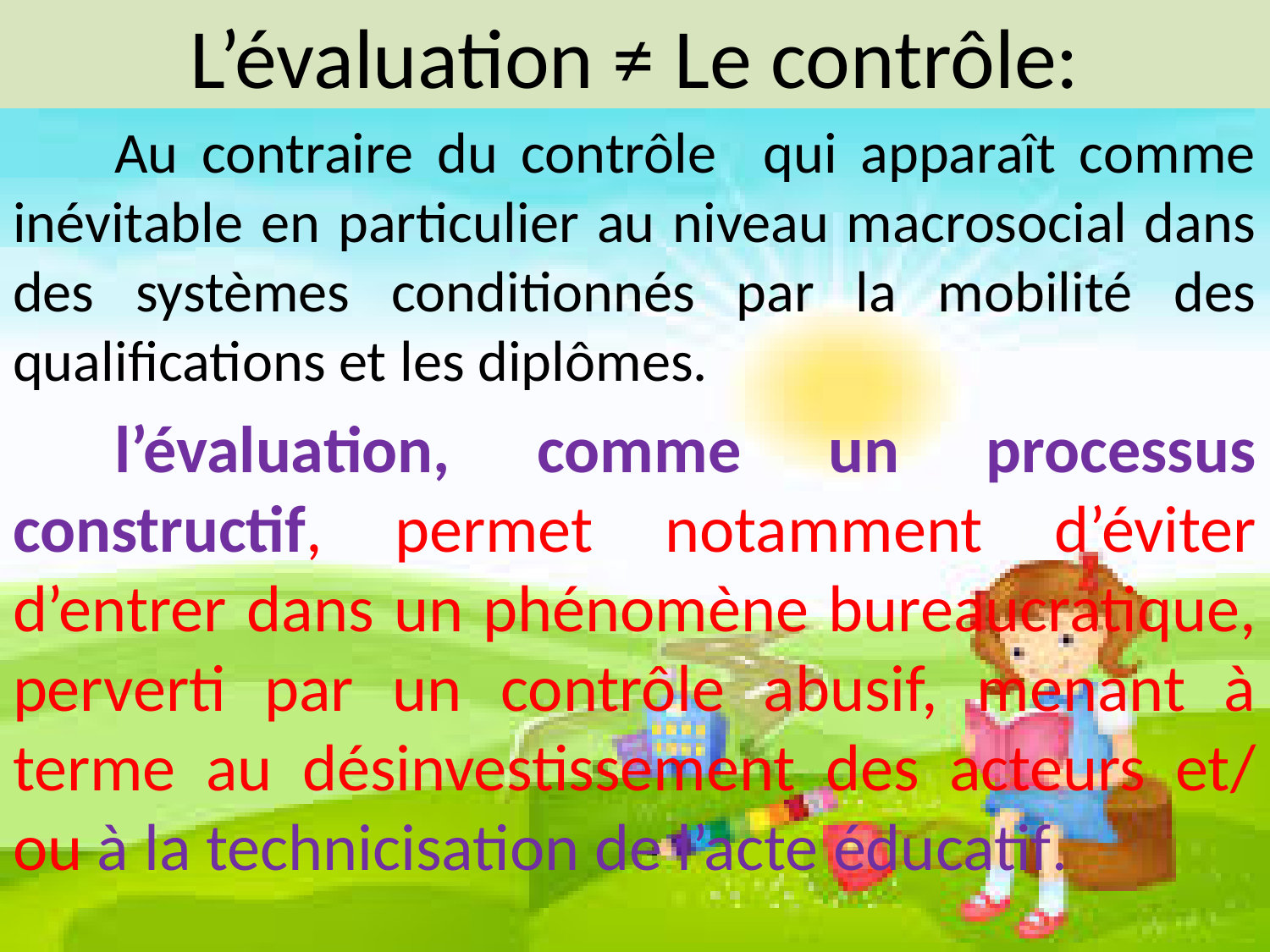

# L’évaluation ≠ Le contrôle:
	Au contraire du contrôle  qui apparaît comme inévitable en particulier au niveau macrosocial dans des systèmes conditionnés par la mobilité des qualifications et les diplômes.
	l’évaluation, comme un processus constructif, permet notamment d’éviter d’entrer dans un phénomène bureaucratique, perverti par un contrôle abusif, menant à terme au désinvestissement des acteurs et/ ou à la technicisation de l’acte éducatif.